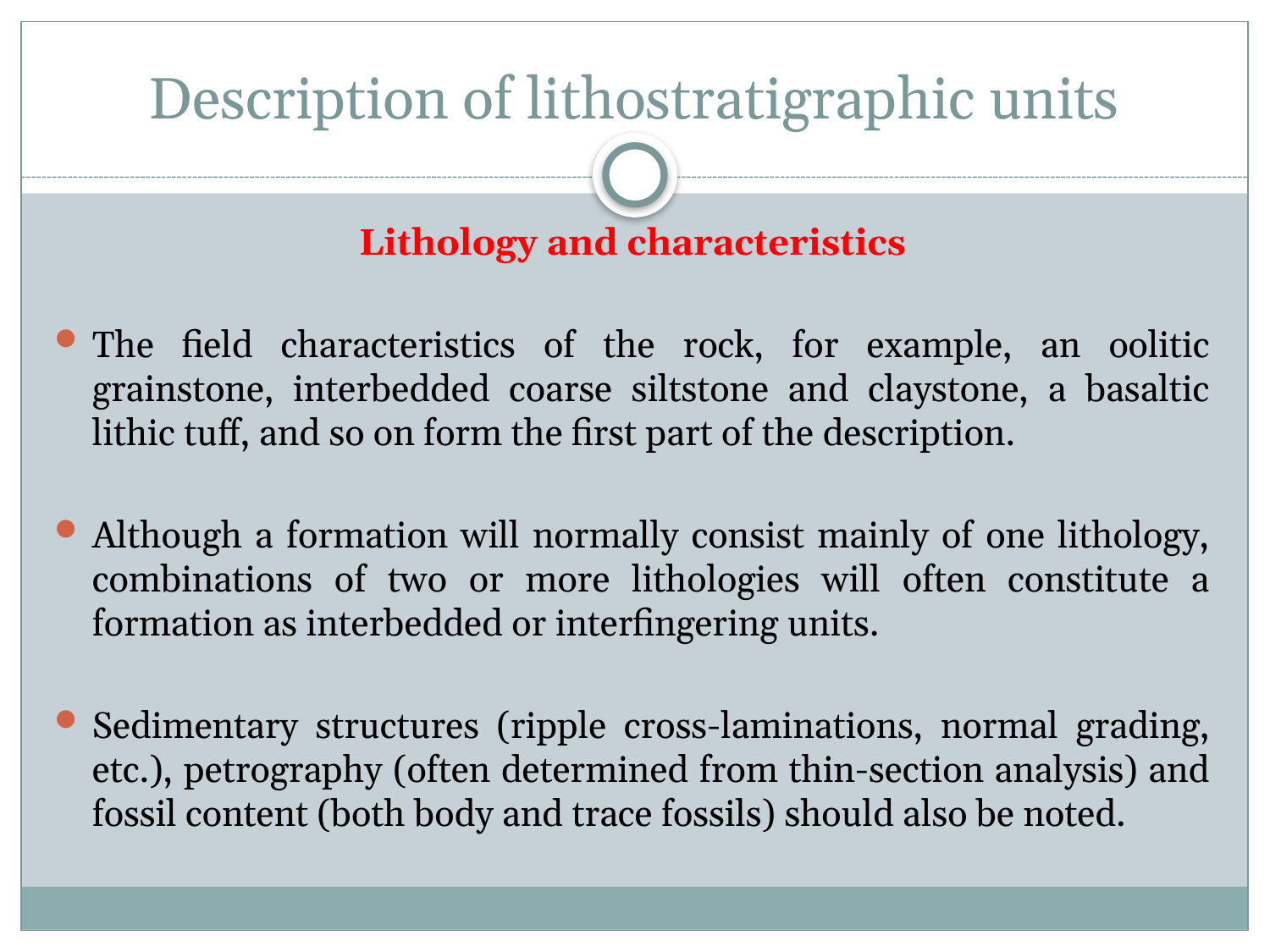

# Description of lithostratigraphic units
Lithology and characteristics

The field characteristics of the rock, for example, an oolitic grainstone, interbedded coarse siltstone and claystone, a basaltic lithic tuff, and so on form the first part of the description.

Although a formation will normally consist mainly of one lithology, combinations of two or more lithologies will often constitute a formation as interbedded or interfingering units.

Sedimentary structures (ripple cross-laminations, normal grading, etc.), petrography (often determined from thin-section analysis) and fossil content (both body and trace fossils) should also be noted.